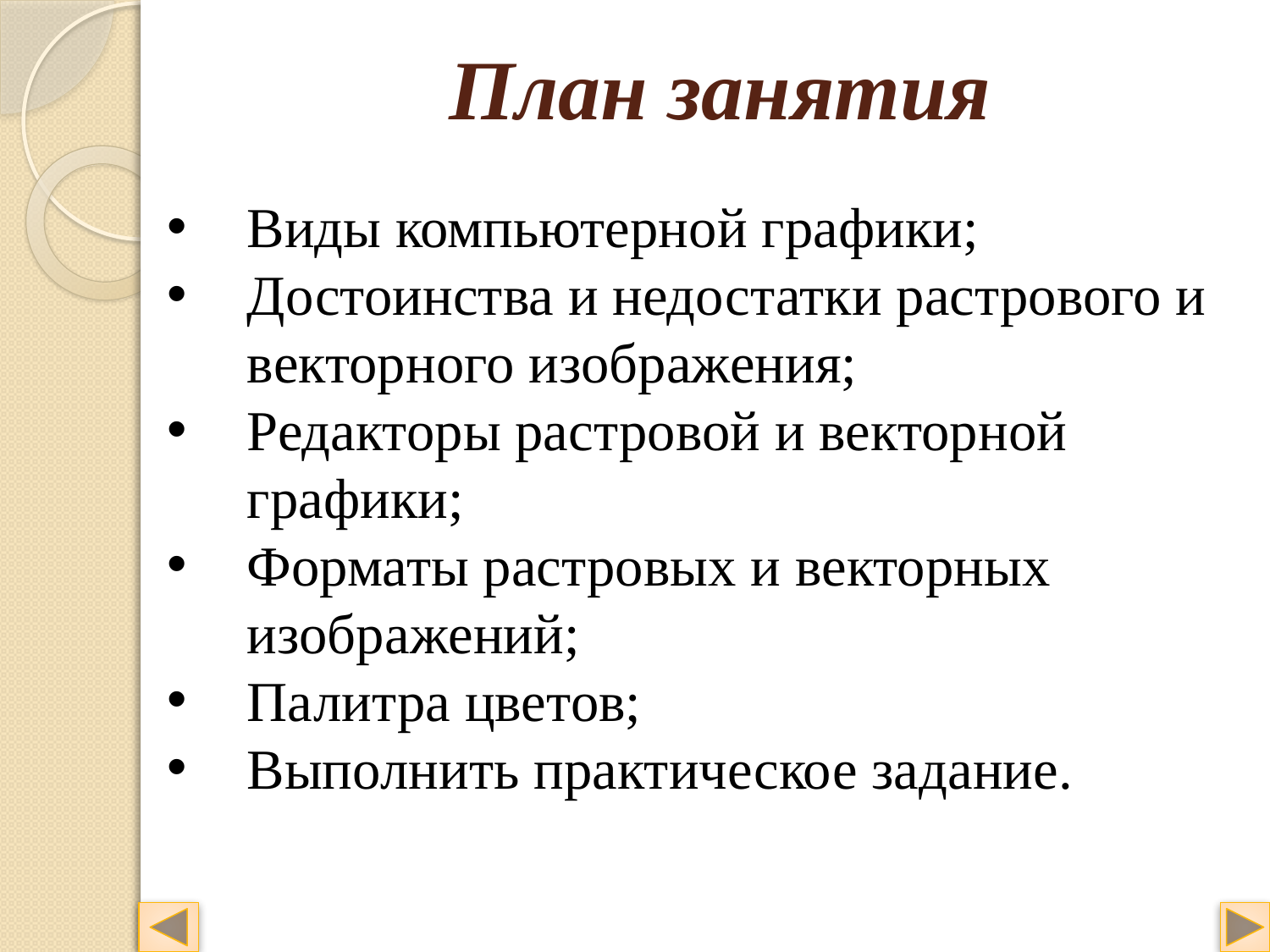

# План занятия
Виды компьютерной графики;
Достоинства и недостатки растрового и векторного изображения;
Редакторы растровой и векторной графики;
Форматы растровых и векторных изображений;
Палитра цветов;
Выполнить практическое задание.